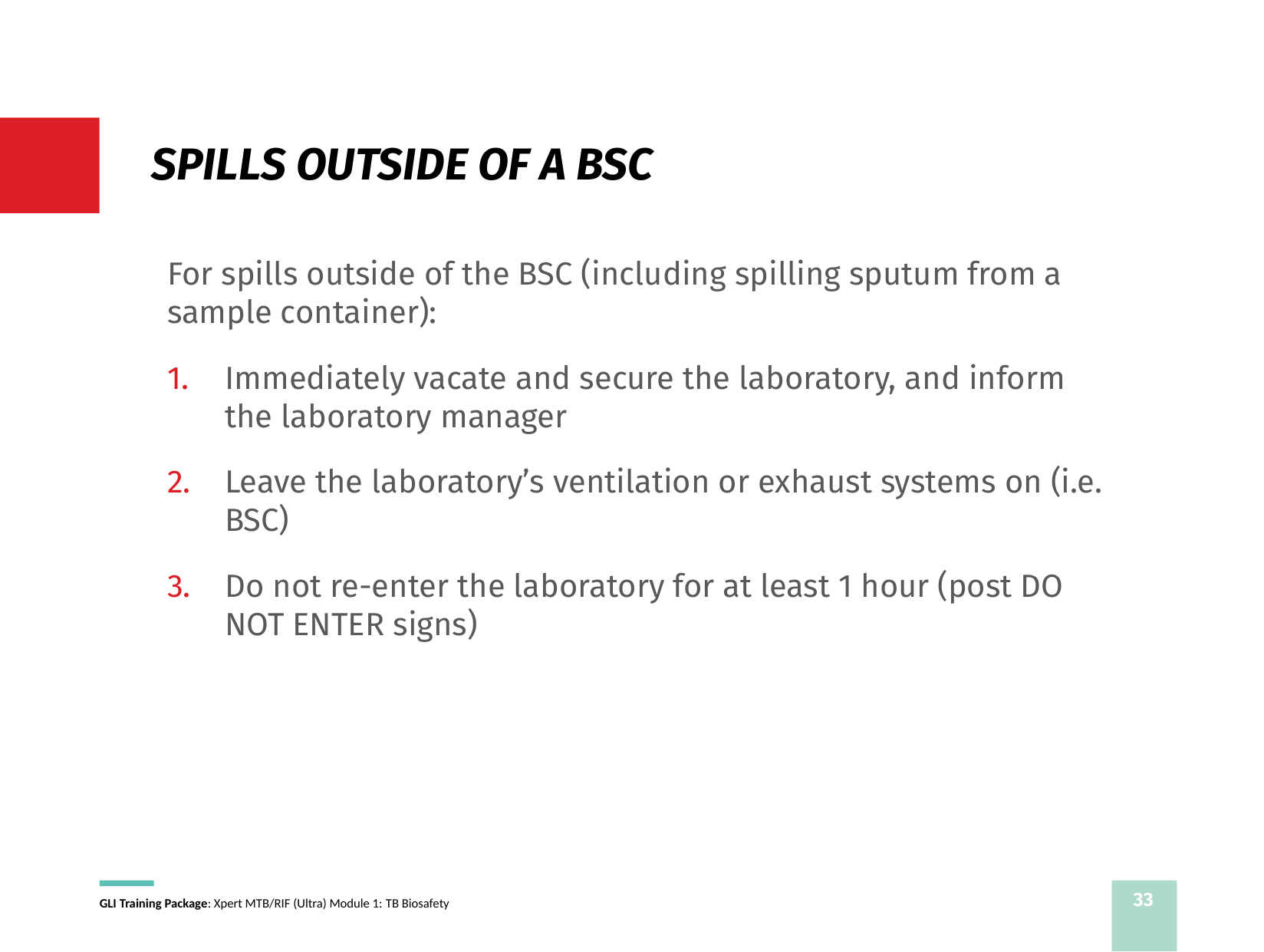

# SPILLS OUTSIDE OF A BSC
For spills outside of the BSC (including spilling sputum from a sample container):
Immediately vacate and secure the laboratory, and inform the laboratory manager
Leave the laboratory’s ventilation or exhaust systems on (i.e. BSC)
Do not re-enter the laboratory for at least 1 hour (post DO NOT ENTER signs)